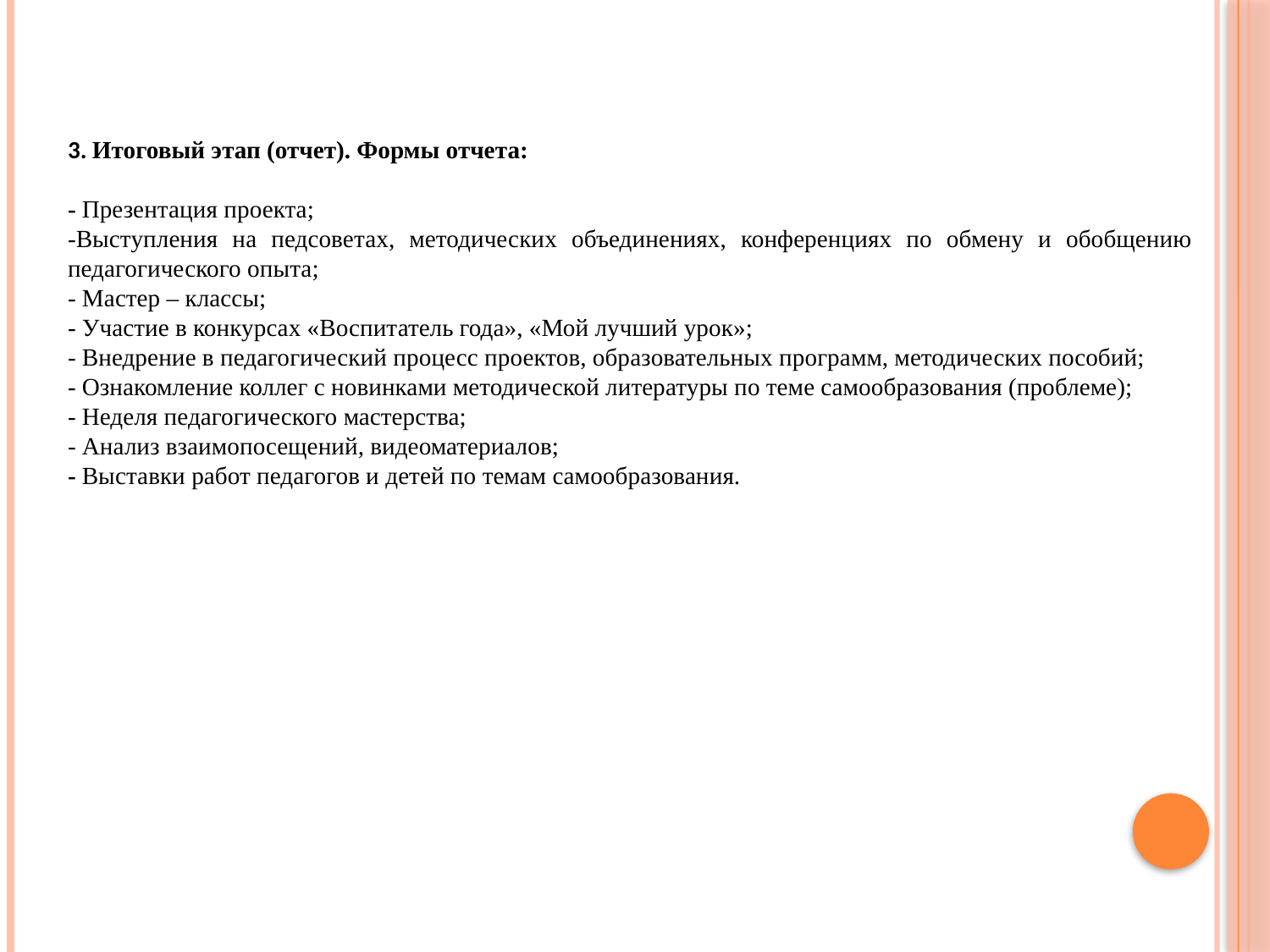

3. Итоговый этап (отчет). Формы отчета:

- Презентация проекта;
-Выступления на педсоветах, методических объединениях, конференциях по обмену и обобщению педагогического опыта;
- Мастер – классы;
- Участие в конкурсах «Воспитатель года», «Мой лучший урок»;
- Внедрение в педагогический процесс проектов, образовательных программ, методических пособий;
- Ознакомление коллег с новинками методической литературы по теме самообразования (проблеме);
- Неделя педагогического мастерства;
- Анализ взаимопосещений, видеоматериалов;
- Выставки работ педагогов и детей по темам самообразования.